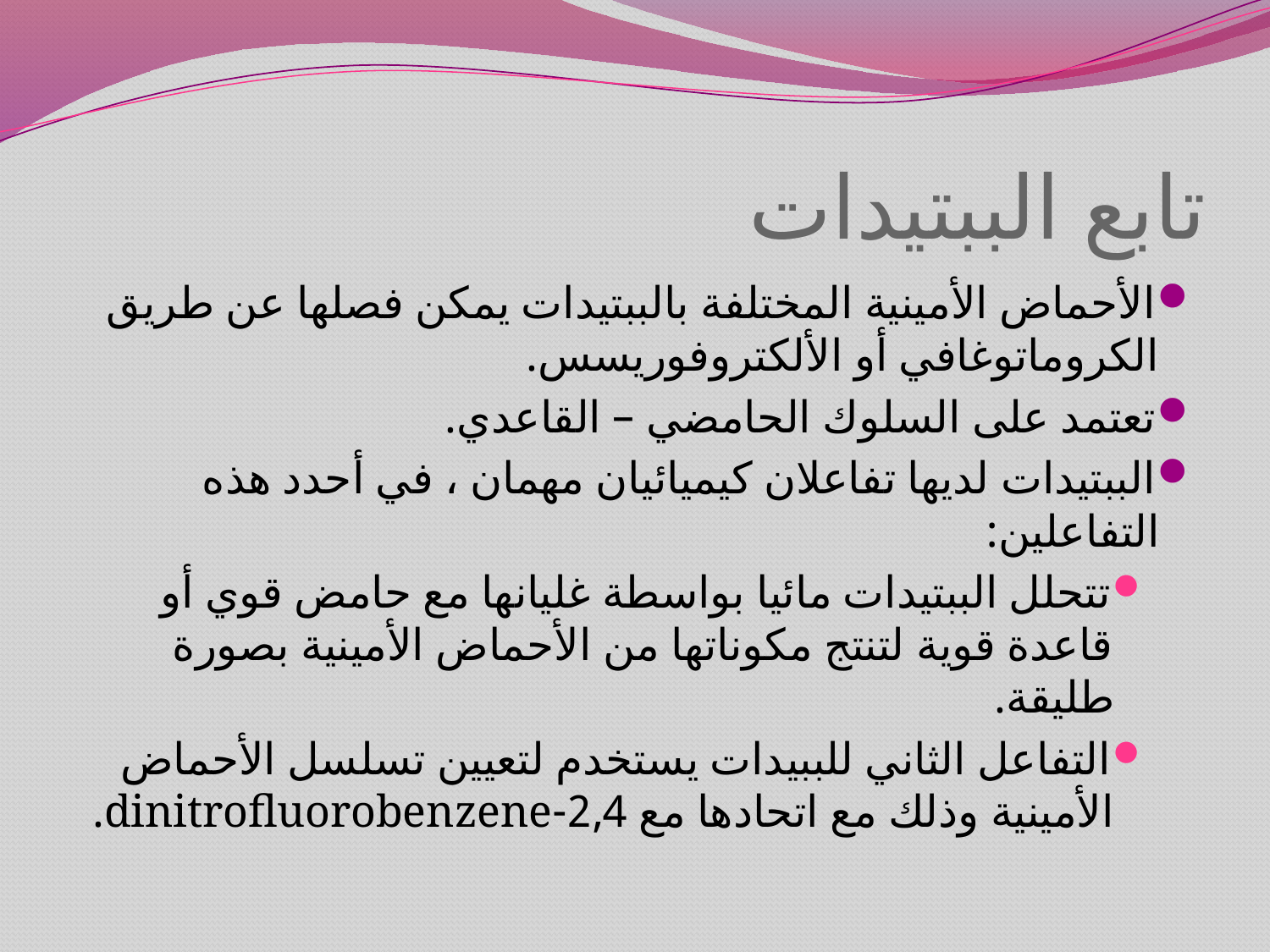

# تابع الببتيدات
الأحماض الأمينية المختلفة بالببتيدات يمكن فصلها عن طريق الكروماتوغافي أو الألكتروفوريسس.
تعتمد على السلوك الحامضي – القاعدي.
الببتيدات لديها تفاعلان كيميائيان مهمان ، في أحدد هذه التفاعلين:
تتحلل الببتيدات مائيا بواسطة غليانها مع حامض قوي أو قاعدة قوية لتنتج مكوناتها من الأحماض الأمينية بصورة طليقة.
التفاعل الثاني للببيدات يستخدم لتعيين تسلسل الأحماض الأمينية وذلك مع اتحادها مع 2,4-dinitrofluorobenzene.